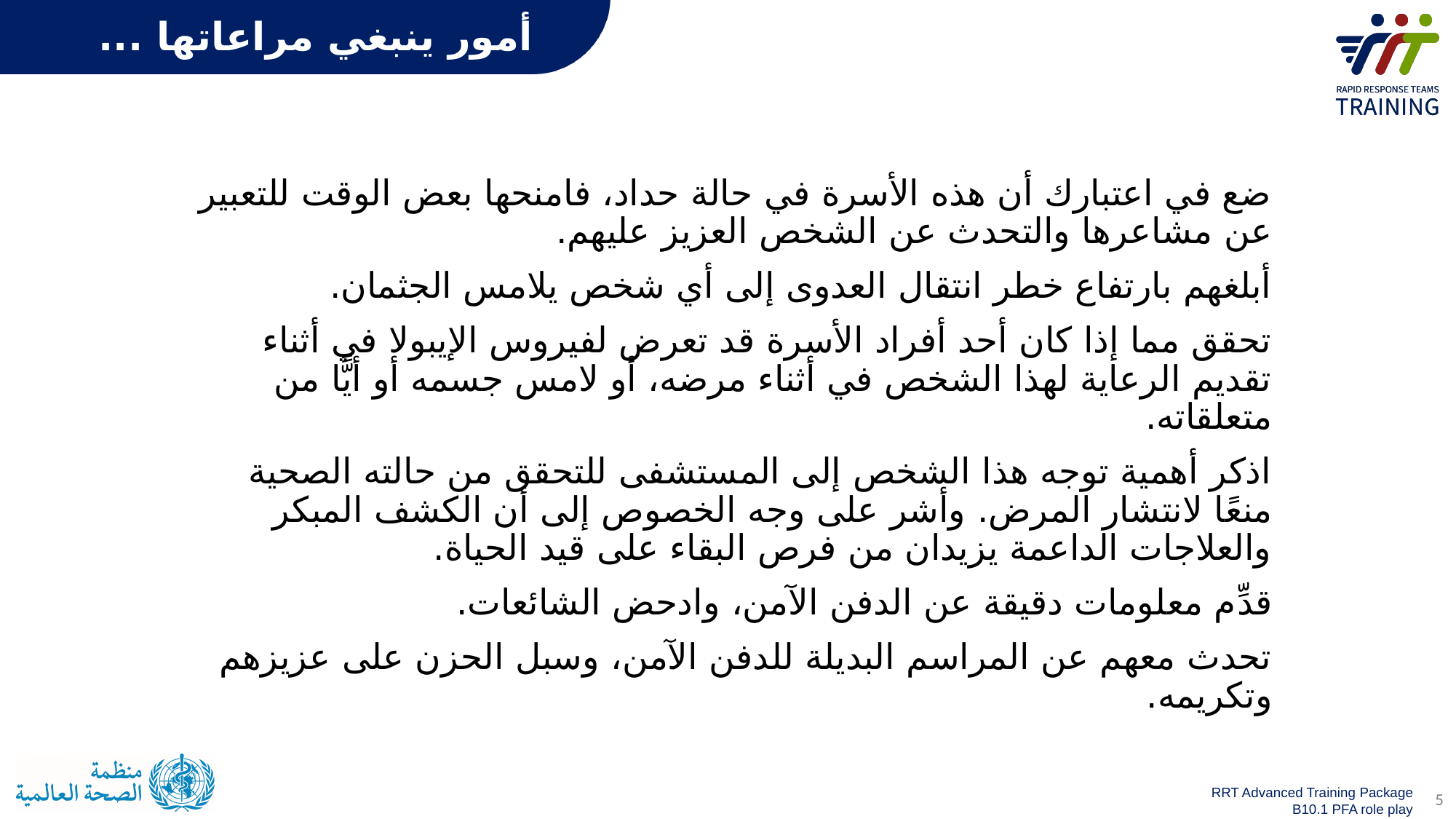

أمور ينبغي مراعاتها ...
ضع في اعتبارك أن هذه الأسرة في حالة حداد، فامنحها بعض الوقت للتعبير عن مشاعرها والتحدث عن الشخص العزيز عليهم.
أبلغهم بارتفاع خطر انتقال العدوى إلى أي شخص يلامس الجثمان.
تحقق مما إذا كان أحد أفراد الأسرة قد تعرض لفيروس الإيبولا في أثناء تقديم الرعاية لهذا الشخص في أثناء مرضه، أو لامس جسمه أو أيًّا من متعلقاته.
اذكر أهمية توجه هذا الشخص إلى المستشفى للتحقق من حالته الصحية منعًا لانتشار المرض. وأشر على وجه الخصوص إلى أن الكشف المبكر والعلاجات الداعمة يزيدان من فرص البقاء على قيد الحياة.
قدِّم معلومات دقيقة عن الدفن الآمن، وادحض الشائعات.
تحدث معهم عن المراسم البديلة للدفن الآمن، وسبل الحزن على عزيزهم وتكريمه.